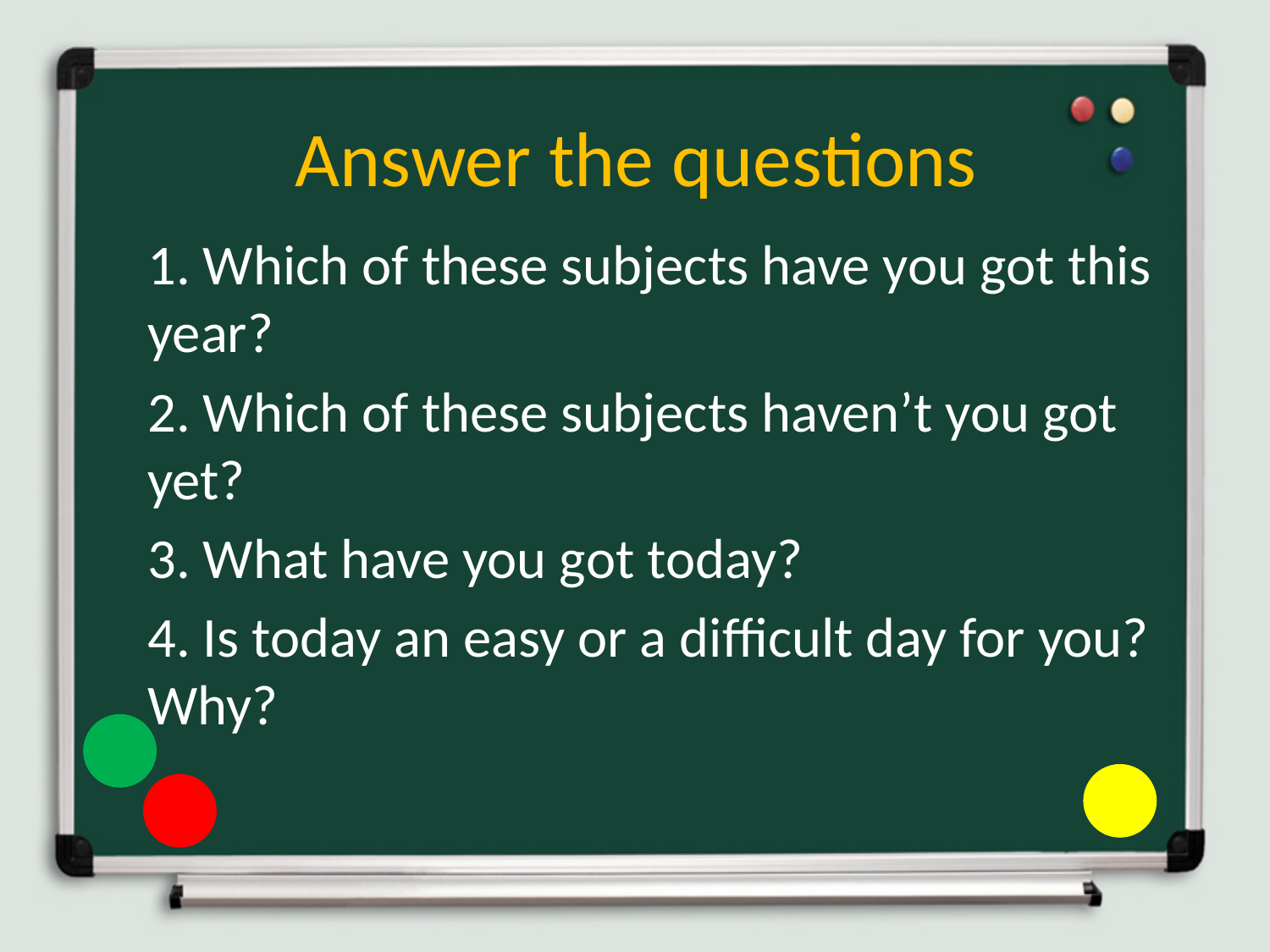

# Answer the questions
	1. Which of these subjects have you got this year?
	2. Which of these subjects haven’t you got yet?
	3. What have you got today?
	4. Is today an easy or a difficult day for you? Why?